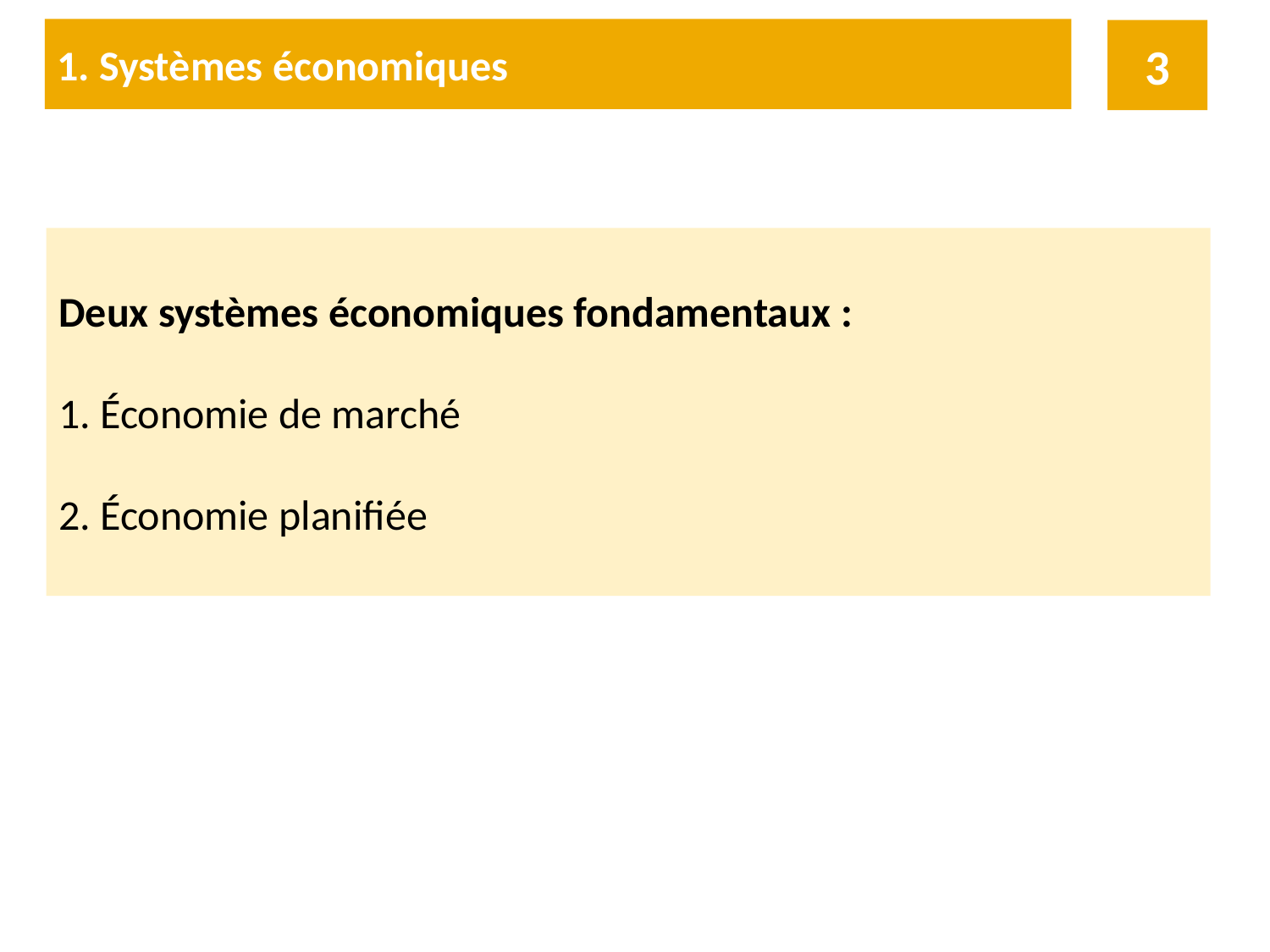

1. Systèmes économiques
3

Deux systèmes économiques fondamentaux :

 Économie de marché

 Économie planifiée